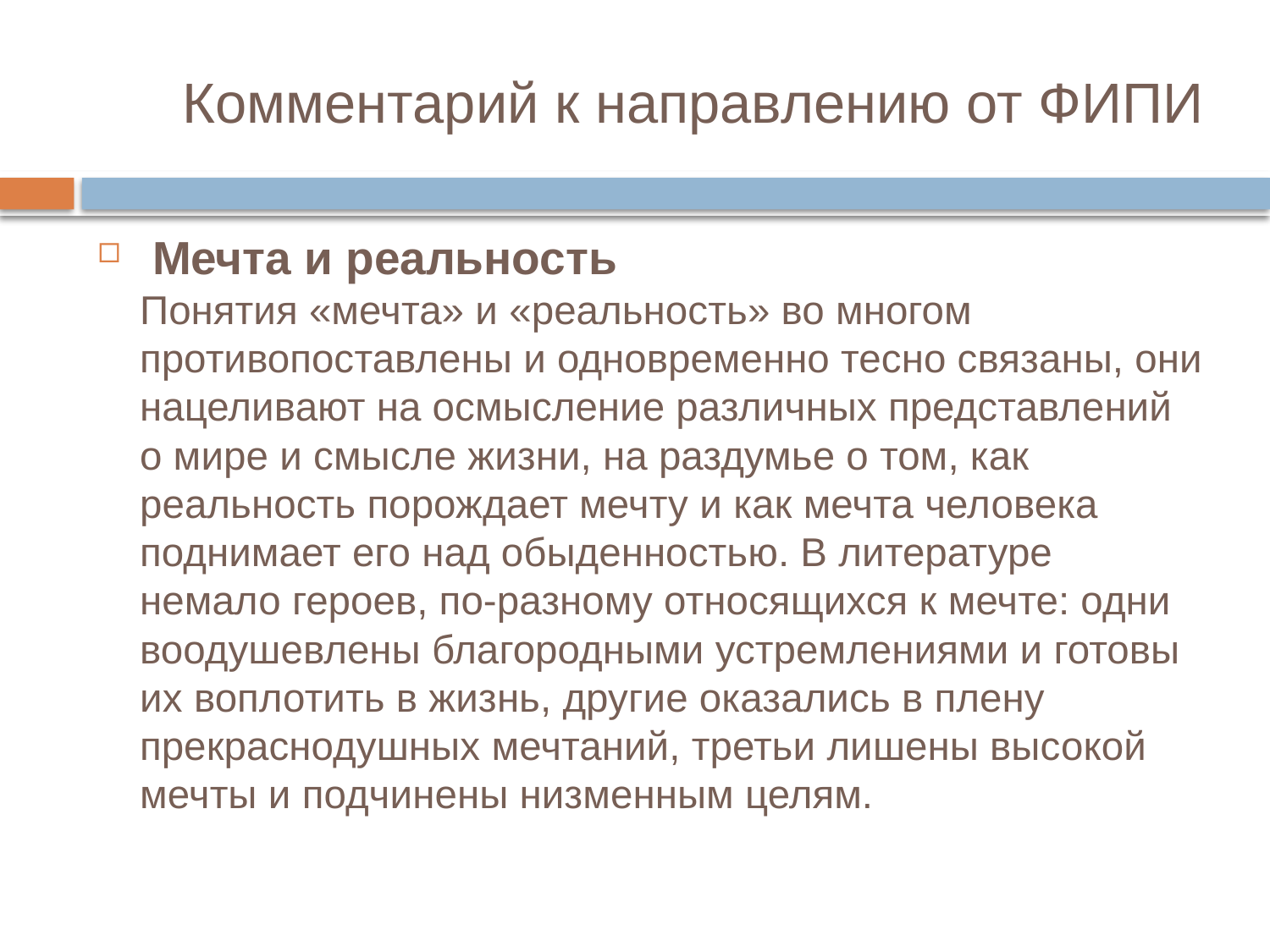

# Комментарий к направлению от ФИПИ
 Мечта и реальность
Понятия «мечта» и «реальность» во многом противопоставлены и одновременно тесно связаны, они нацеливают на осмысление различных представлений о мире и смысле жизни, на раздумье о том, как реальность порождает мечту и как мечта человека поднимает его над обыденностью. В литературе немало героев, по-разному относящихся к мечте: одни воодушевлены благородными устремлениями и готовы их воплотить в жизнь, другие оказались в плену прекраснодушных мечтаний, третьи лишены высокой мечты и подчинены низменным целям.